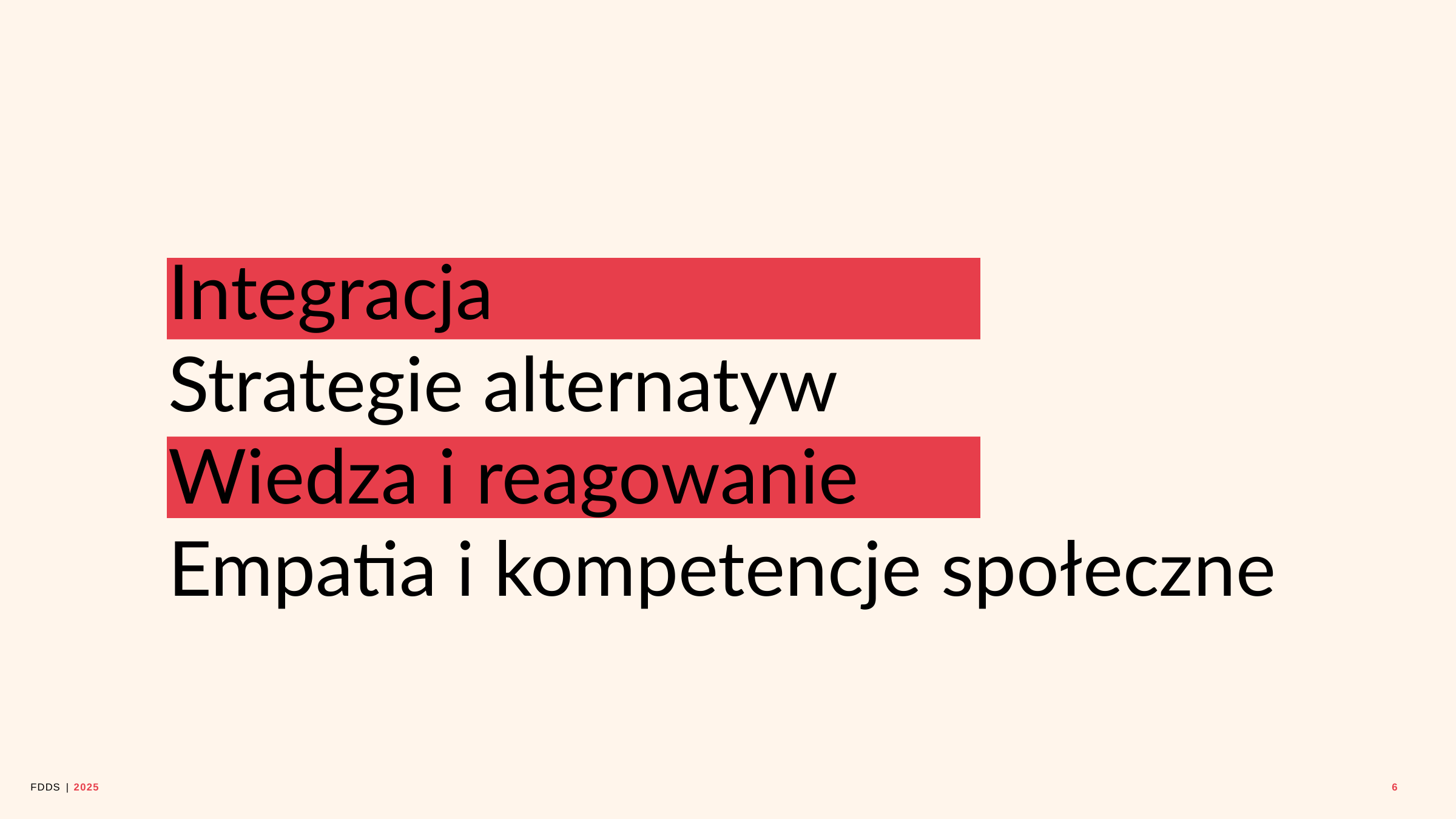

Integracja
Strategie alternatyw
Wiedza i reagowanie
Empatia i kompetencje społeczne

FDDS | 2025
6